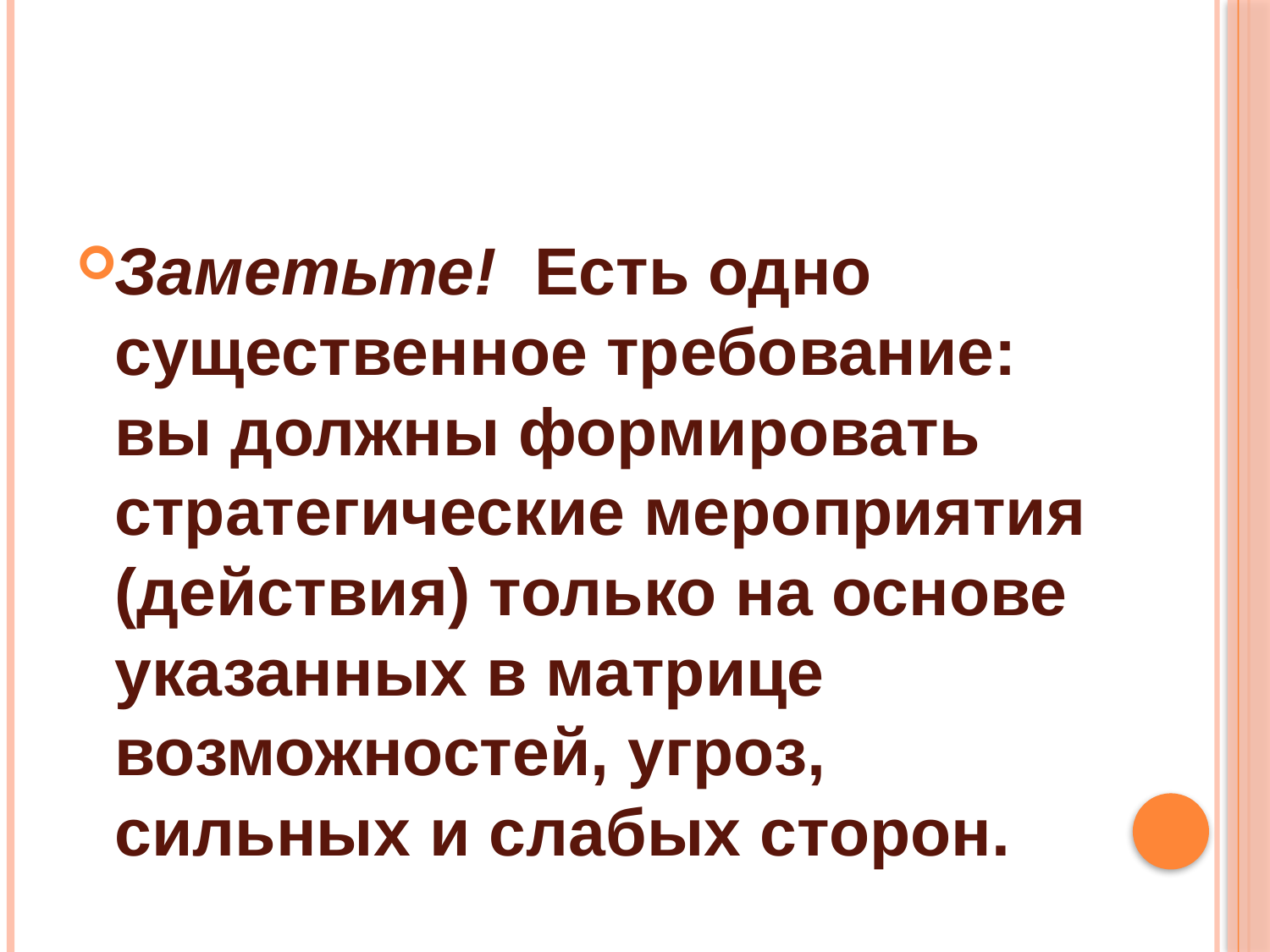

#
Заметьте!  Есть одно существенное требование: вы должны формировать стратегические мероприятия (действия) только на основе указанных в матрице возможностей, угроз, сильных и слабых сторон.